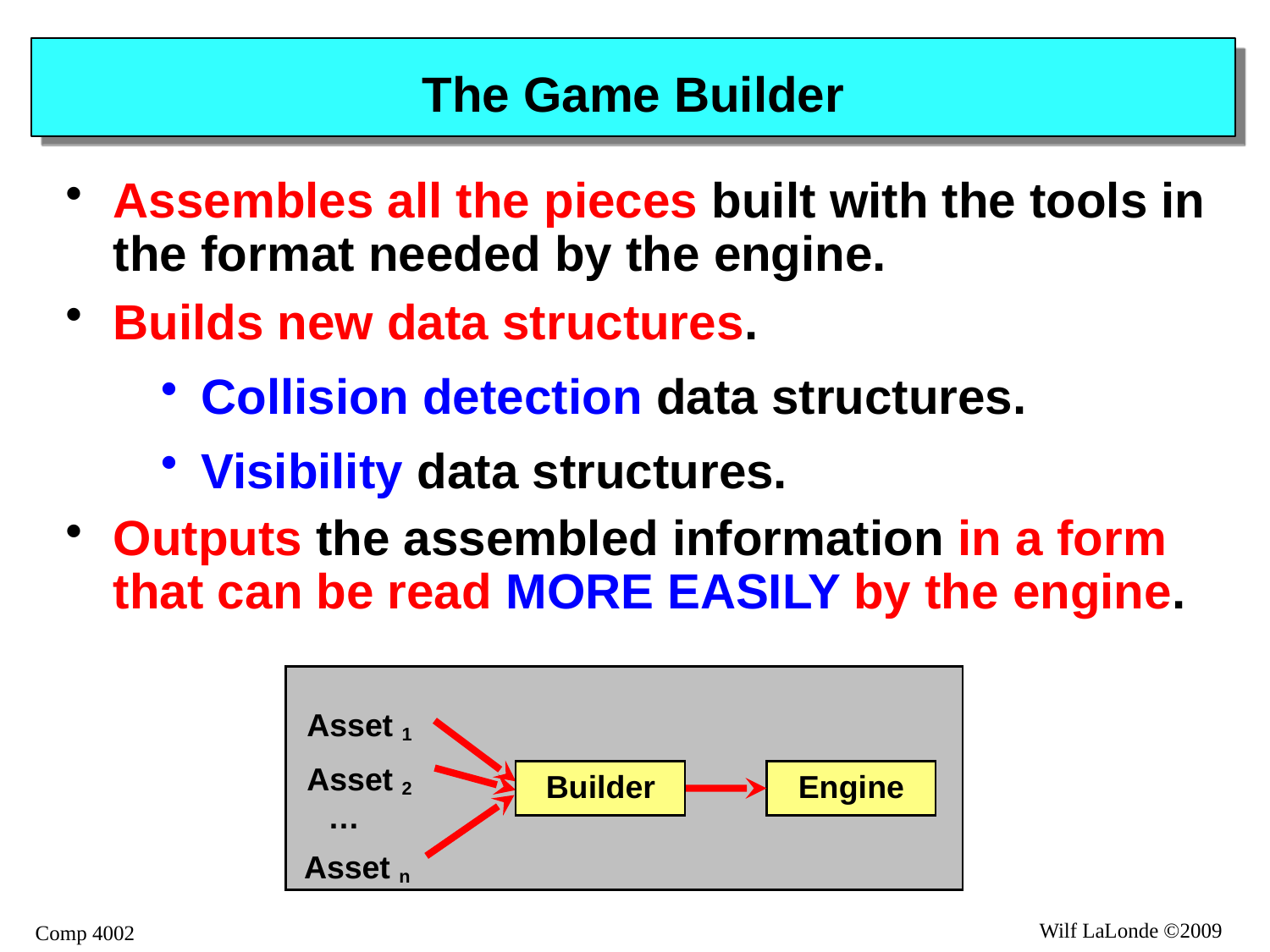

# The Game Builder
Assembles all the pieces built with the tools in the format needed by the engine.
Builds new data structures.
Collision detection data structures.
Visibility data structures.
Outputs the assembled information in a form that can be read MORE EASILY by the engine.

Asset 1

Asset 2
Builder
Engine

…
Asset n